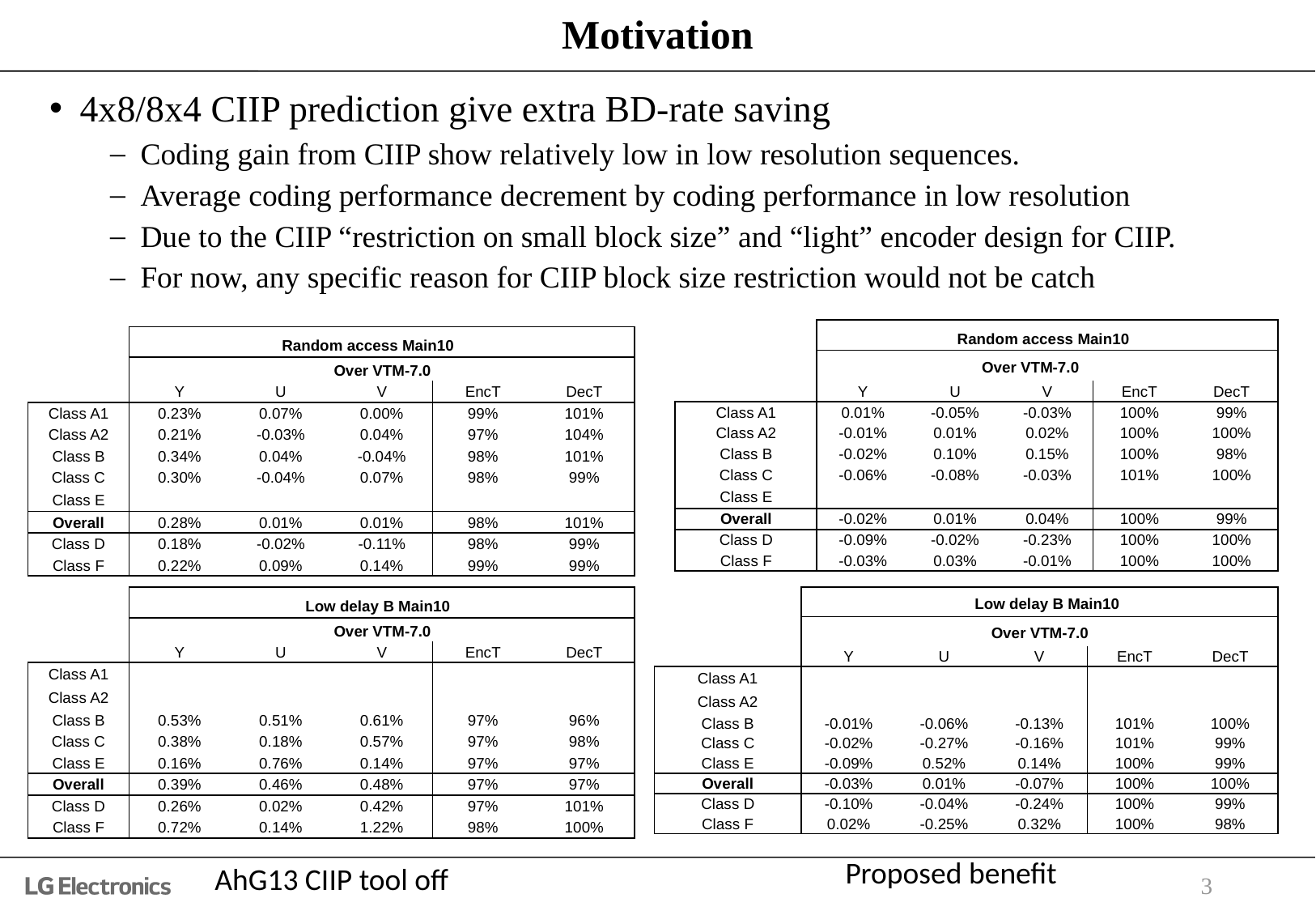

# Motivation
4x8/8x4 CIIP prediction give extra BD-rate saving
Coding gain from CIIP show relatively low in low resolution sequences.
Average coding performance decrement by coding performance in low resolution
Due to the CIIP “restriction on small block size” and “light” encoder design for CIIP.
For now, any specific reason for CIIP block size restriction would not be catch

|  | Random access Main10 |  |  |  |  |
| --- | --- | --- | --- | --- | --- |
|  | Over VTM-7.0 |  |  |  |  |
|  | Y | U | V | EncT | DecT |
| Class A1 | 0.01% | -0.05% | -0.03% | 100% | 99% |
| Class A2 | -0.01% | 0.01% | 0.02% | 100% | 100% |
| Class B | -0.02% | 0.10% | 0.15% | 100% | 98% |
| Class C | -0.06% | -0.08% | -0.03% | 101% | 100% |
| Class E |  |  |  |  |  |
| Overall | -0.02% | 0.01% | 0.04% | 100% | 99% |
| Class D | -0.09% | -0.02% | -0.23% | 100% | 100% |
| Class F | -0.03% | 0.03% | -0.01% | 100% | 100% |
|  | Random access Main10 |  |  |  |  |
| --- | --- | --- | --- | --- | --- |
|  | Over VTM-7.0 |  |  |  |  |
|  | Y | U | V | EncT | DecT |
| Class A1 | 0.23% | 0.07% | 0.00% | 99% | 101% |
| Class A2 | 0.21% | -0.03% | 0.04% | 97% | 104% |
| Class B | 0.34% | 0.04% | -0.04% | 98% | 101% |
| Class C | 0.30% | -0.04% | 0.07% | 98% | 99% |
| Class E |  |  |  |  |  |
| Overall | 0.28% | 0.01% | 0.01% | 98% | 101% |
| Class D | 0.18% | -0.02% | -0.11% | 98% | 99% |
| Class F | 0.22% | 0.09% | 0.14% | 99% | 99% |
|  | Low delay B Main10 |  |  |  |  |
| --- | --- | --- | --- | --- | --- |
|  | Over VTM-7.0 |  |  |  |  |
|  | Y | U | V | EncT | DecT |
| Class A1 |  |  |  |  |  |
| Class A2 |  |  |  |  |  |
| Class B | -0.01% | -0.06% | -0.13% | 101% | 100% |
| Class C | -0.02% | -0.27% | -0.16% | 101% | 99% |
| Class E | -0.09% | 0.52% | 0.14% | 100% | 99% |
| Overall | -0.03% | 0.01% | -0.07% | 100% | 100% |
| Class D | -0.10% | -0.04% | -0.24% | 100% | 99% |
| Class F | 0.02% | -0.25% | 0.32% | 100% | 98% |
|  | Low delay B Main10 |  |  |  |  |
| --- | --- | --- | --- | --- | --- |
|  | Over VTM-7.0 |  |  |  |  |
|  | Y | U | V | EncT | DecT |
| Class A1 |  |  |  |  |  |
| Class A2 |  |  |  |  |  |
| Class B | 0.53% | 0.51% | 0.61% | 97% | 96% |
| Class C | 0.38% | 0.18% | 0.57% | 97% | 98% |
| Class E | 0.16% | 0.76% | 0.14% | 97% | 97% |
| Overall | 0.39% | 0.46% | 0.48% | 97% | 97% |
| Class D | 0.26% | 0.02% | 0.42% | 97% | 101% |
| Class F | 0.72% | 0.14% | 1.22% | 98% | 100% |
Proposed benefit
AhG13 CIIP tool off
3